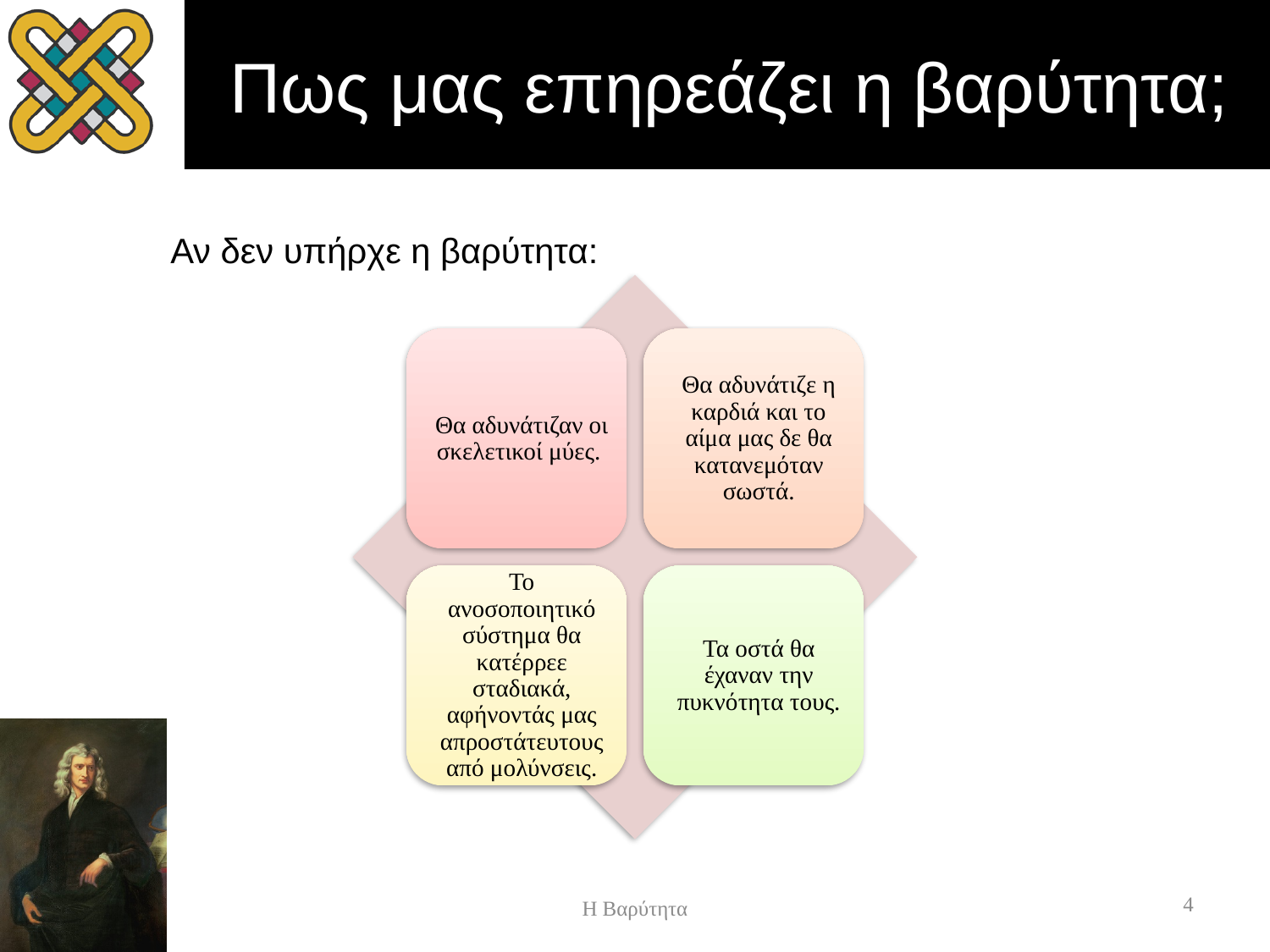

# Πως μας επηρεάζει η βαρύτητα;
Αν δεν υπήρχε η βαρύτητα:

Θα αδυνάτιζαν οι σκελετικοί μύες.
Θα αδυνάτιζε η καρδιά και το αίμα μας δε θα κατανεμόταν σωστά.
Το ανοσοποιητικό σύστημα θα κατέρρεε σταδιακά, αφήνοντάς μας απροστάτευτους από μολύνσεις.
Τα οστά θα έχαναν την πυκνότητα τους.
4
Η Βαρύτητα